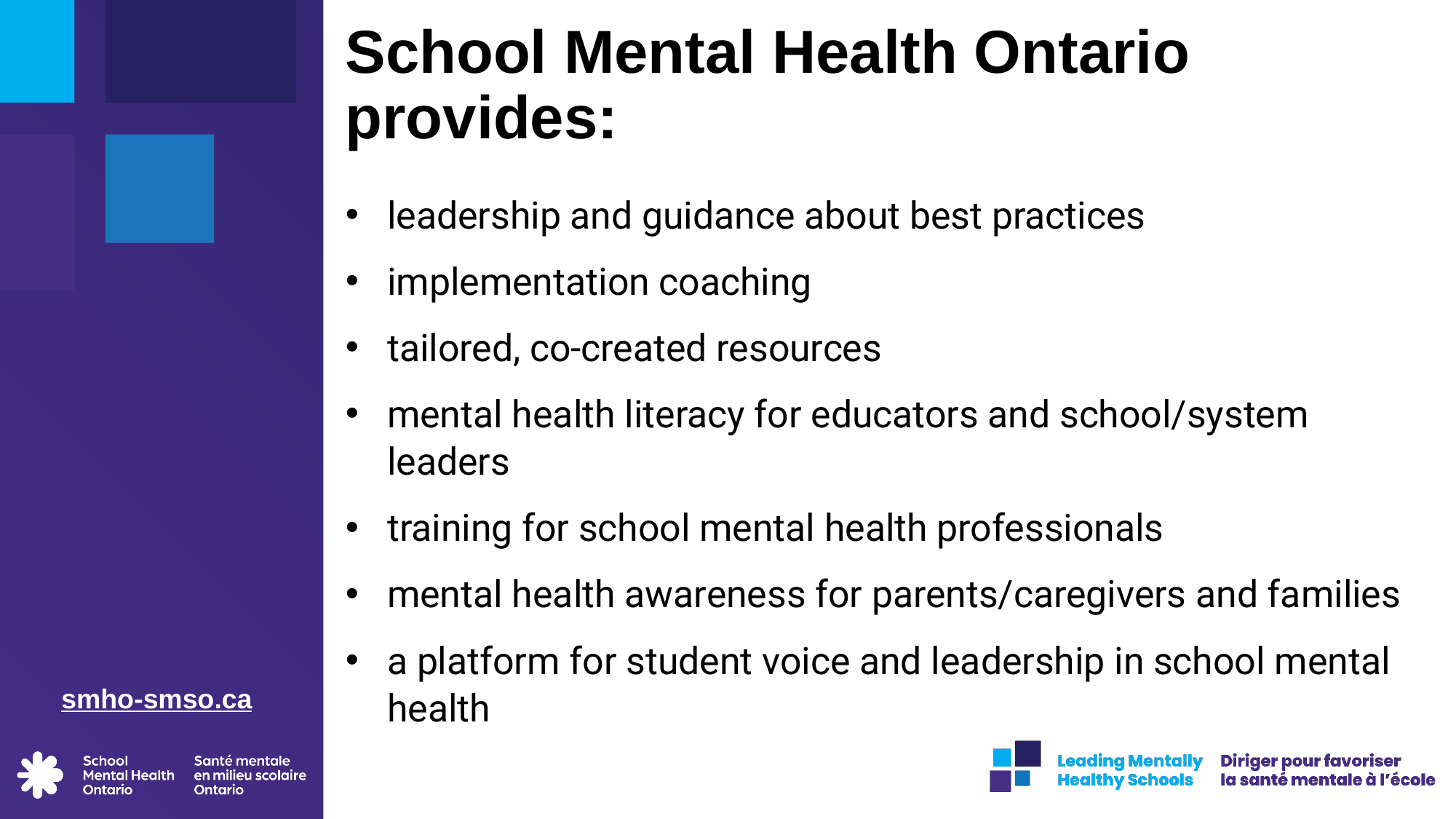

# School Mental Health Ontario provides:
leadership and guidance about best practices
implementation coaching
tailored, co-created resources
mental health literacy for educators and school/system leaders
training for school mental health professionals
mental health awareness for parents/caregivers and families
a platform for student voice and leadership in school mental health
smho-smso.ca